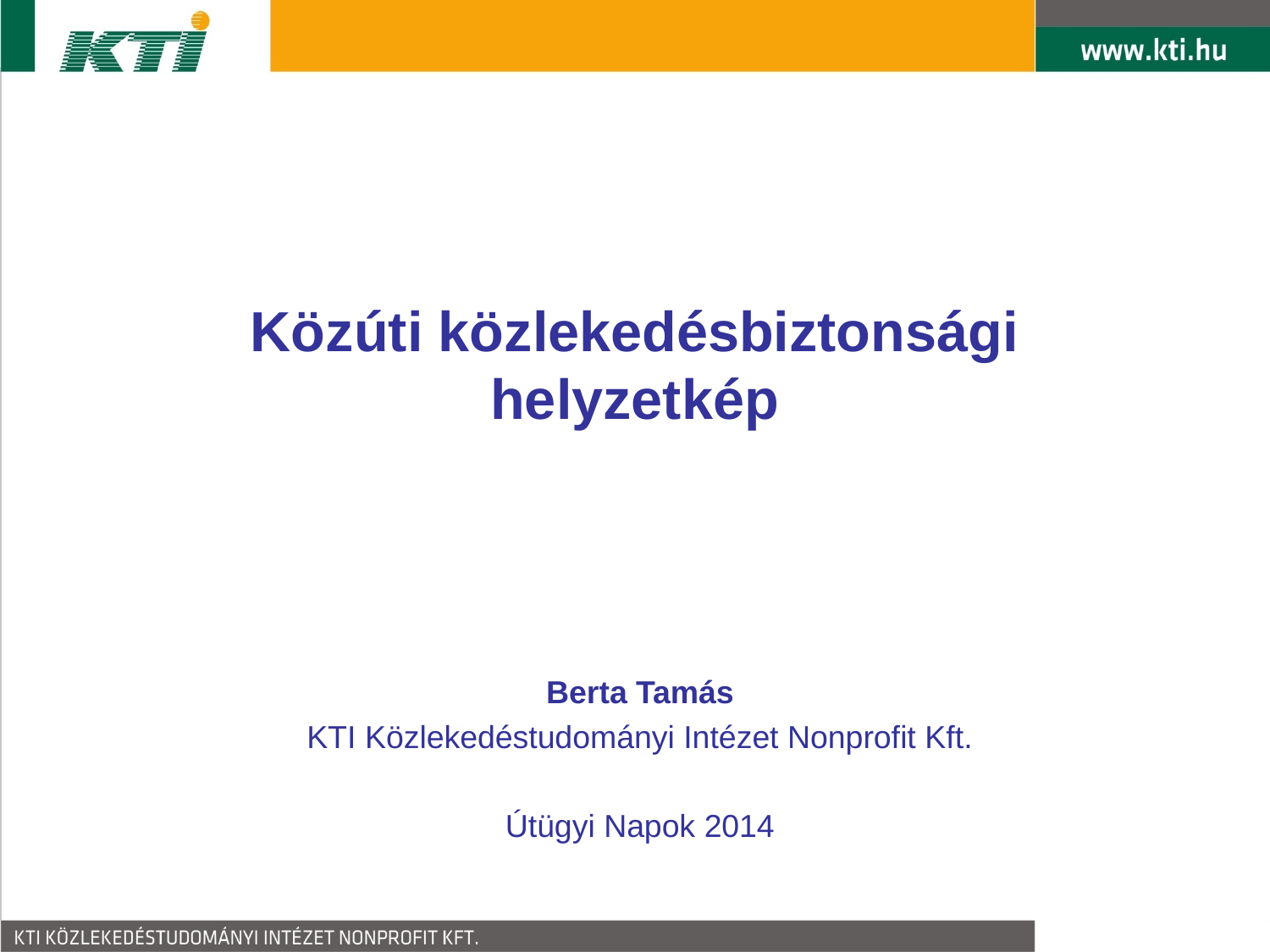

# Közúti közlekedésbiztonsági helyzetkép
Berta Tamás
KTI Közlekedéstudományi Intézet Nonprofit Kft.

Útügyi Napok 2014